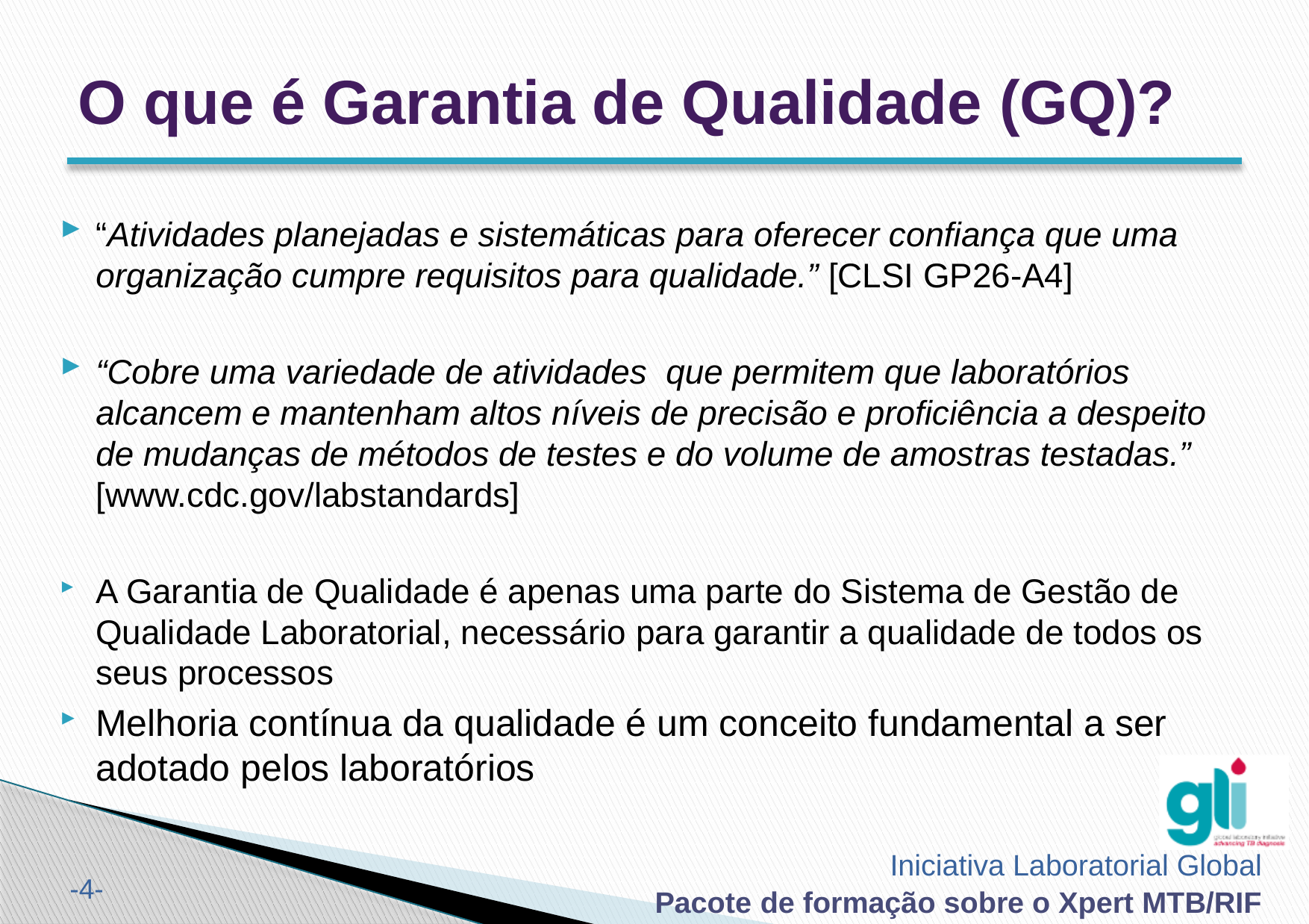

# O que é Garantia de Qualidade (GQ)?
“Atividades planejadas e sistemáticas para oferecer confiança que uma organização cumpre requisitos para qualidade.” [CLSI GP26-A4]

“Cobre uma variedade de atividades  que permitem que laboratórios alcancem e mantenham altos níveis de precisão e proficiência a despeito de mudanças de métodos de testes e do volume de amostras testadas.” [www.cdc.gov/labstandards]

A Garantia de Qualidade é apenas uma parte do Sistema de Gestão de Qualidade Laboratorial, necessário para garantir a qualidade de todos os seus processos
Melhoria contínua da qualidade é um conceito fundamental a ser adotado pelos laboratórios